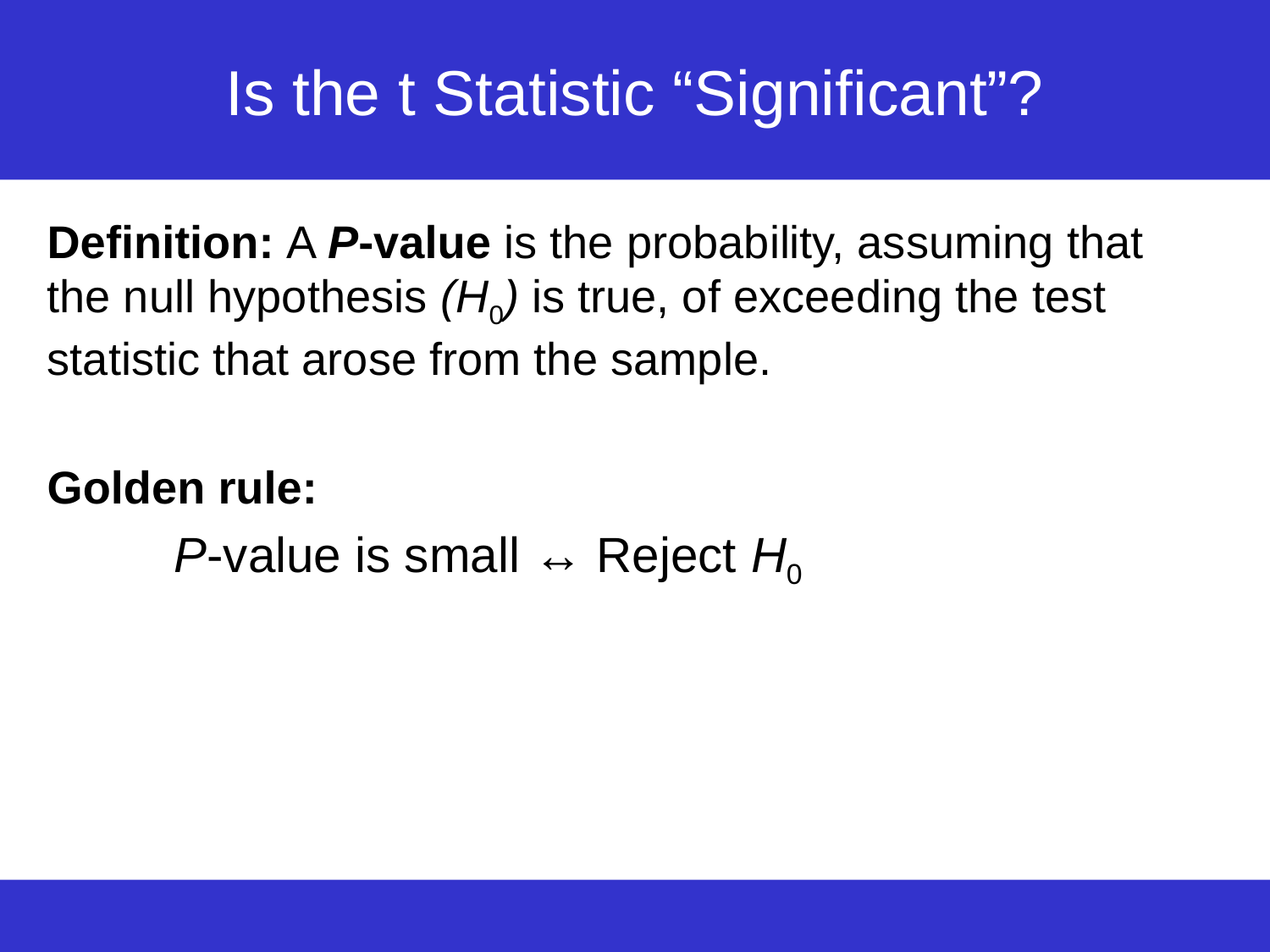

# Is the t Statistic “Significant”?
Definition: A P-value is the probability, assuming that the null hypothesis (H0) is true, of exceeding the test statistic that arose from the sample.

Golden rule:
	P-value is small ↔ Reject H0